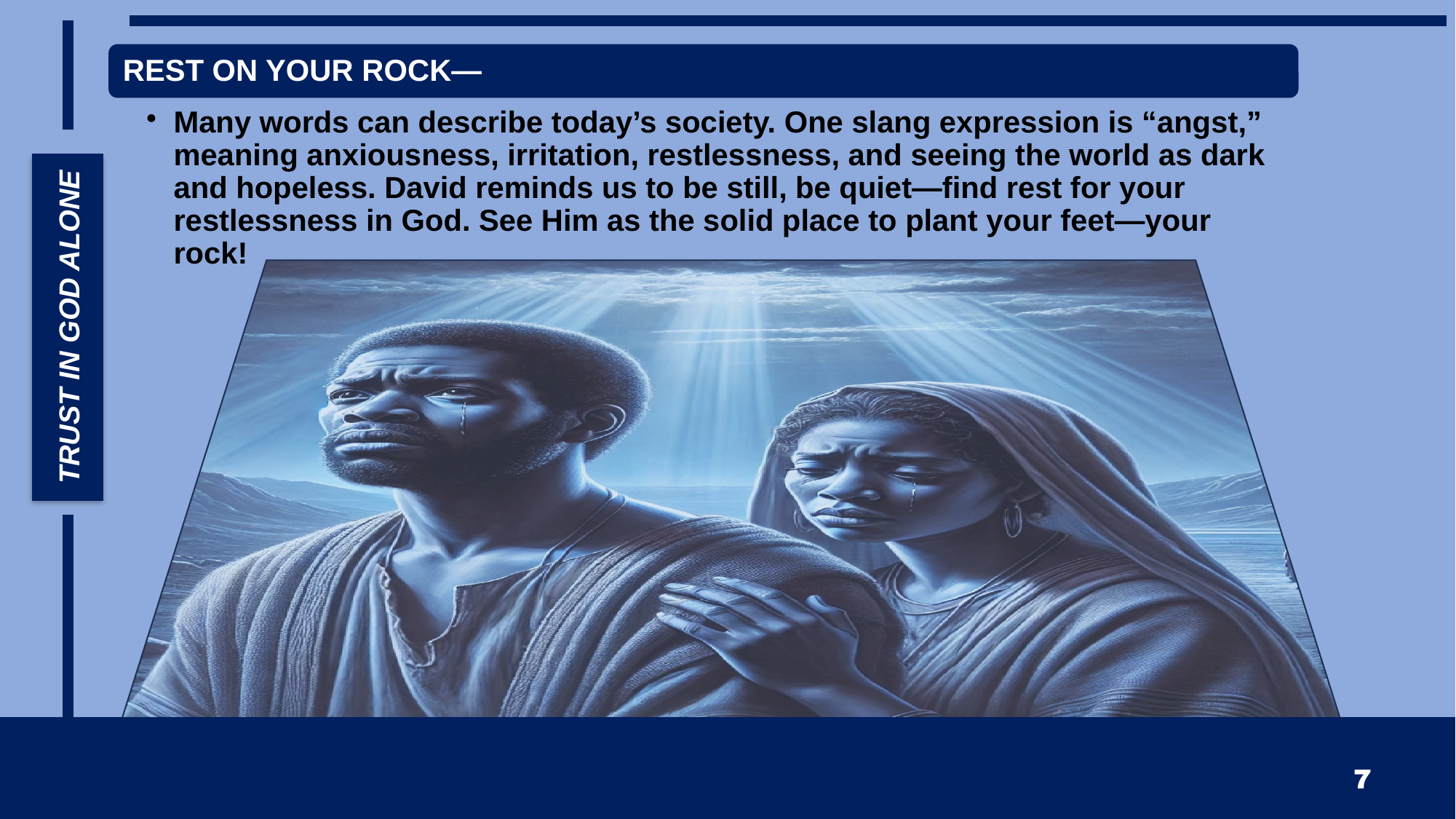

Rest on Your Rock—
Many words can describe today’s society. One slang expression is “angst,” meaning anxiousness, irritation, restlessness, and seeing the world as dark and hopeless. David reminds us to be still, be quiet—find rest for your restlessness in God. See Him as the solid place to plant your feet—your rock!

Trust in God Alone

7